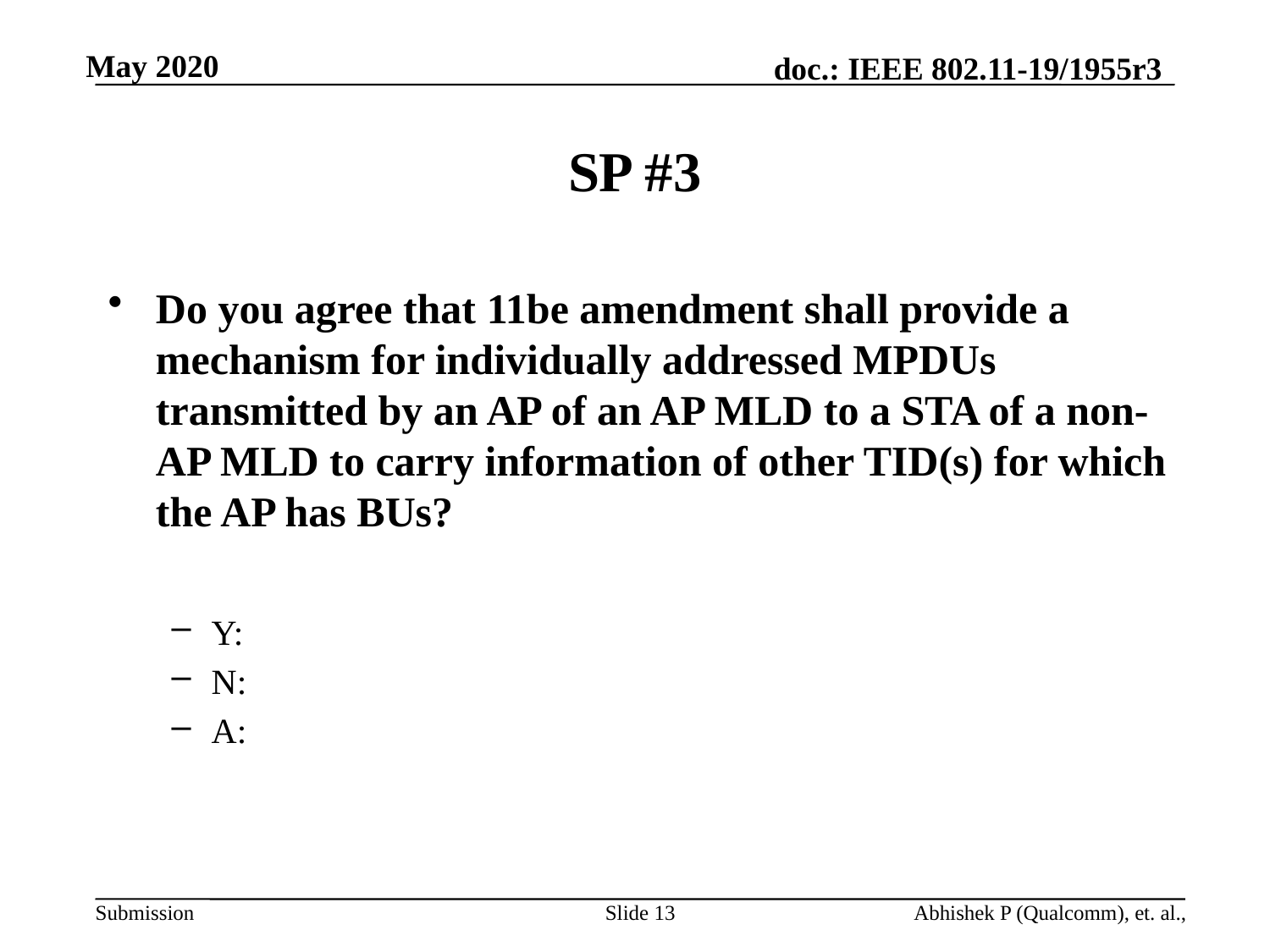

# SP #3
Do you agree that 11be amendment shall provide a mechanism for individually addressed MPDUs transmitted by an AP of an AP MLD to a STA of a non-AP MLD to carry information of other TID(s) for which the AP has BUs?

Y:
N:
A:

Slide 13
Abhishek P (Qualcomm), et. al.,